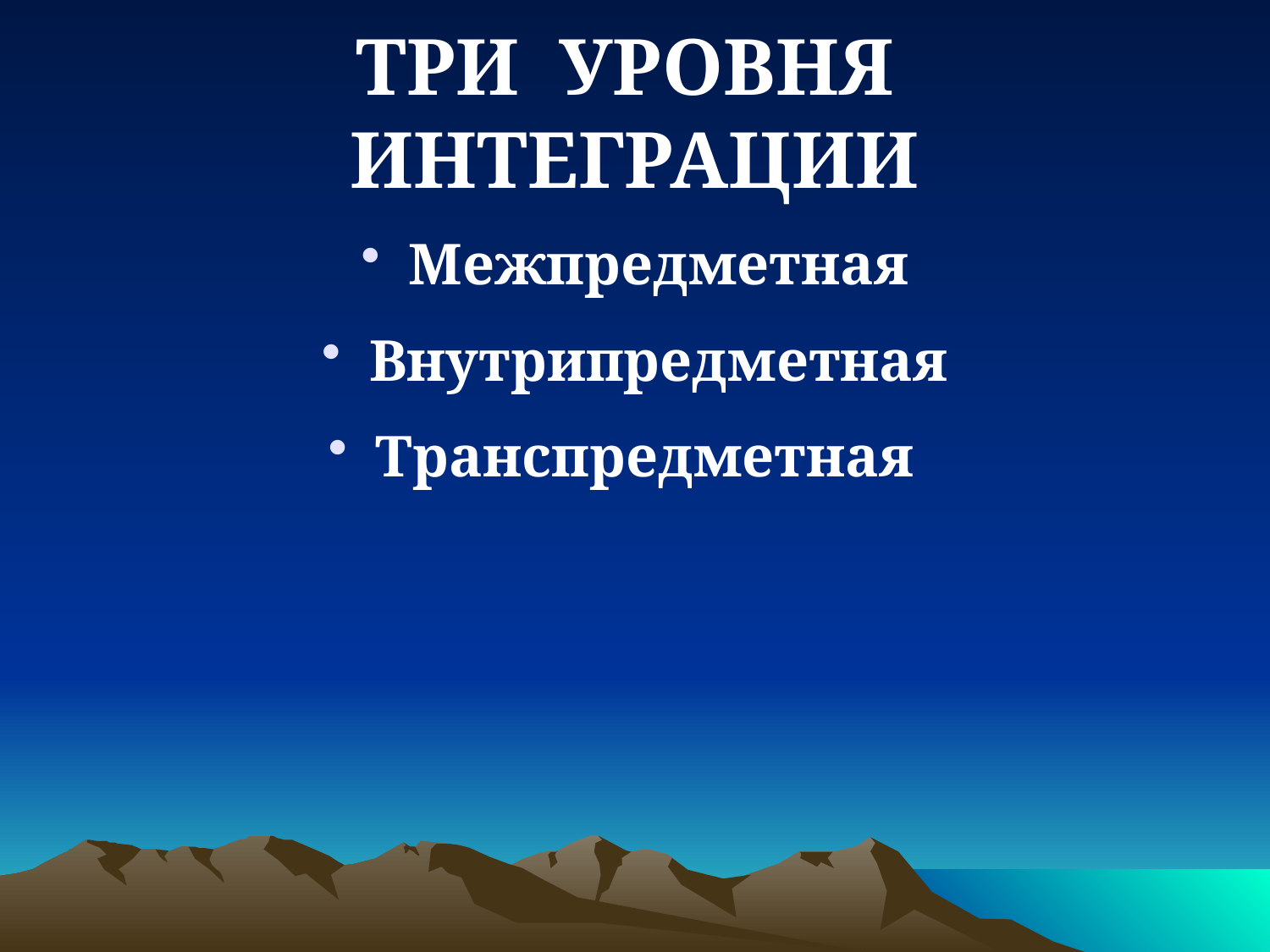

# ТРИ  УРОВНЯ  ИНТЕГРАЦИИ
Межпредметная
Внутрипредметная
Транспредметная